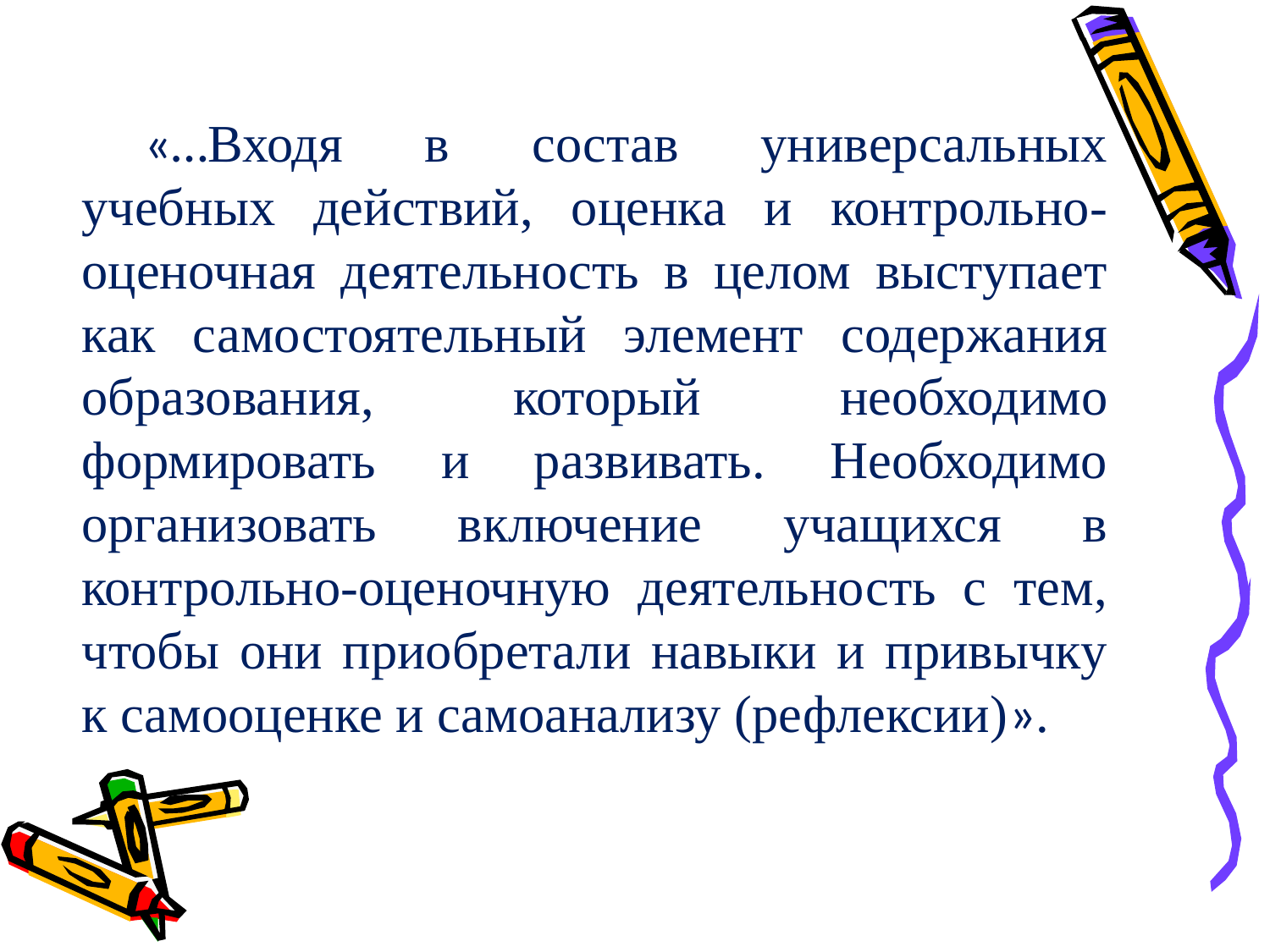

«…Входя в состав универсальных учебных действий, оценка и контрольно-оценочная деятельность в целом выступает как самостоятельный элемент содержания образования, который необходимо формировать и развивать. Необходимо организовать включение учащихся в контрольно-оценочную деятельность с тем, чтобы они приобретали навыки и привычку к самооценке и самоанализу (рефлексии)».